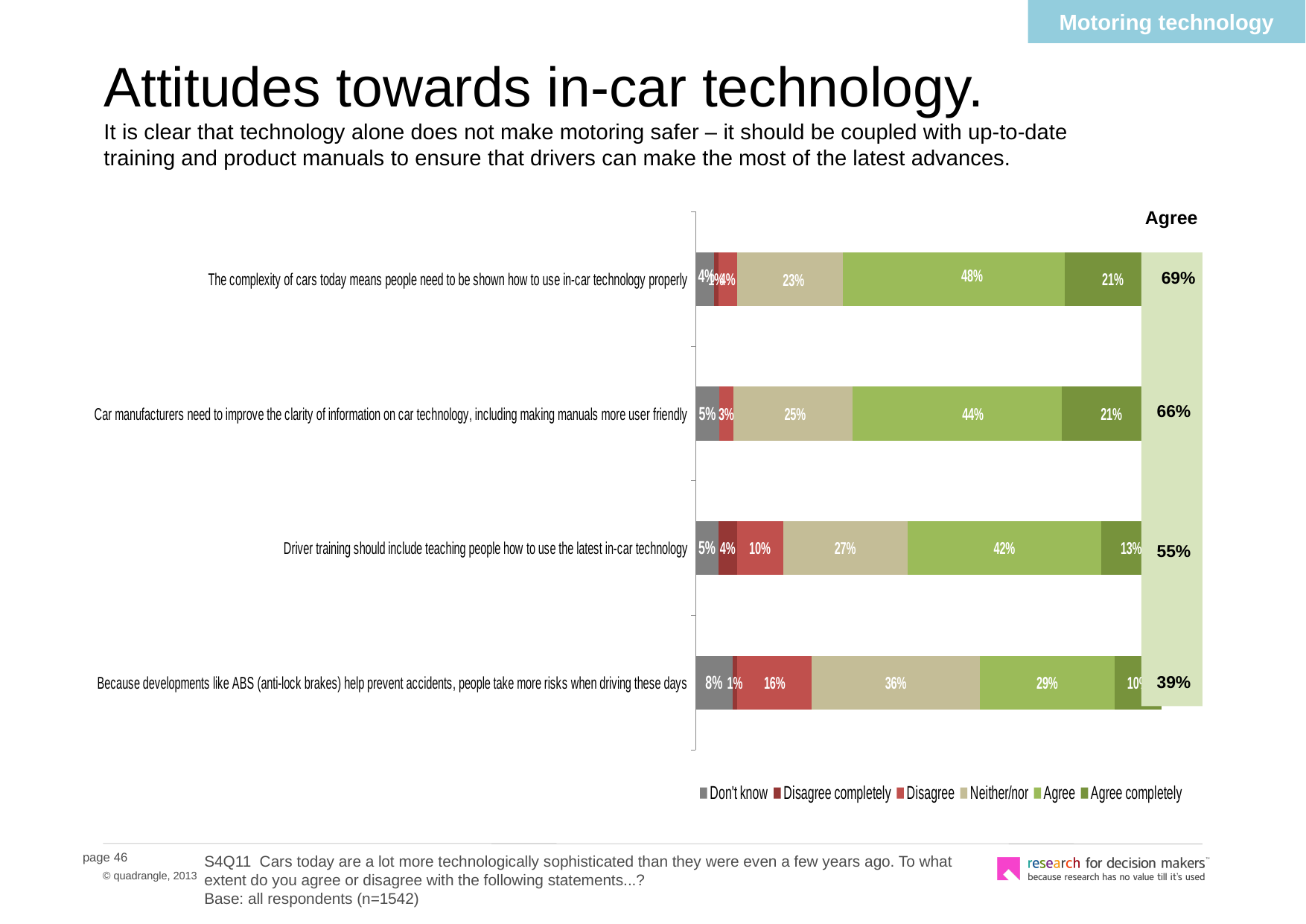

Motoring technology
# Attitudes towards in-car technology. It is clear that technology alone does not make motoring safer – it should be coupled with up-to-date training and product manuals to ensure that drivers can make the most of the latest advances.

### Chart

| Category | Don't know | Disagree completely | Disagree | Neither/nor | Agree | Agree completely |
|---|---|---|---|---|---|---|
| The complexity of cars today means people need to be shown how to use in-car technology properly | 0.04000000000000002 | 0.010000000000000005 | 0.04000000000000002 | 0.23 | 0.4800000000000003 | 0.21000000000000021 |
| Car manufacturers need to improve the clarity of information on car technology, including making manuals more user friendly | 0.05 | 0.0 | 0.030000000000000002 | 0.25 | 0.44 | 0.21000000000000021 |
| Driver training should include teaching people how to use the latest in-car technology | 0.05 | 0.04000000000000002 | 0.1 | 0.27 | 0.4200000000000003 | 0.13 |
| Because developments like ABS (anti-lock brakes) help prevent accidents, people take more risks when driving these days | 0.08000000000000004 | 0.010000000000000005 | 0.16 | 0.3600000000000003 | 0.2900000000000003 | 0.1 |
Agree

69%
66%
55%
39%
S4Q11  Cars today are a lot more technologically sophisticated than they were even a few years ago. To what extent do you agree or disagree with the following statements...?
Base: all respondents (n=1542)